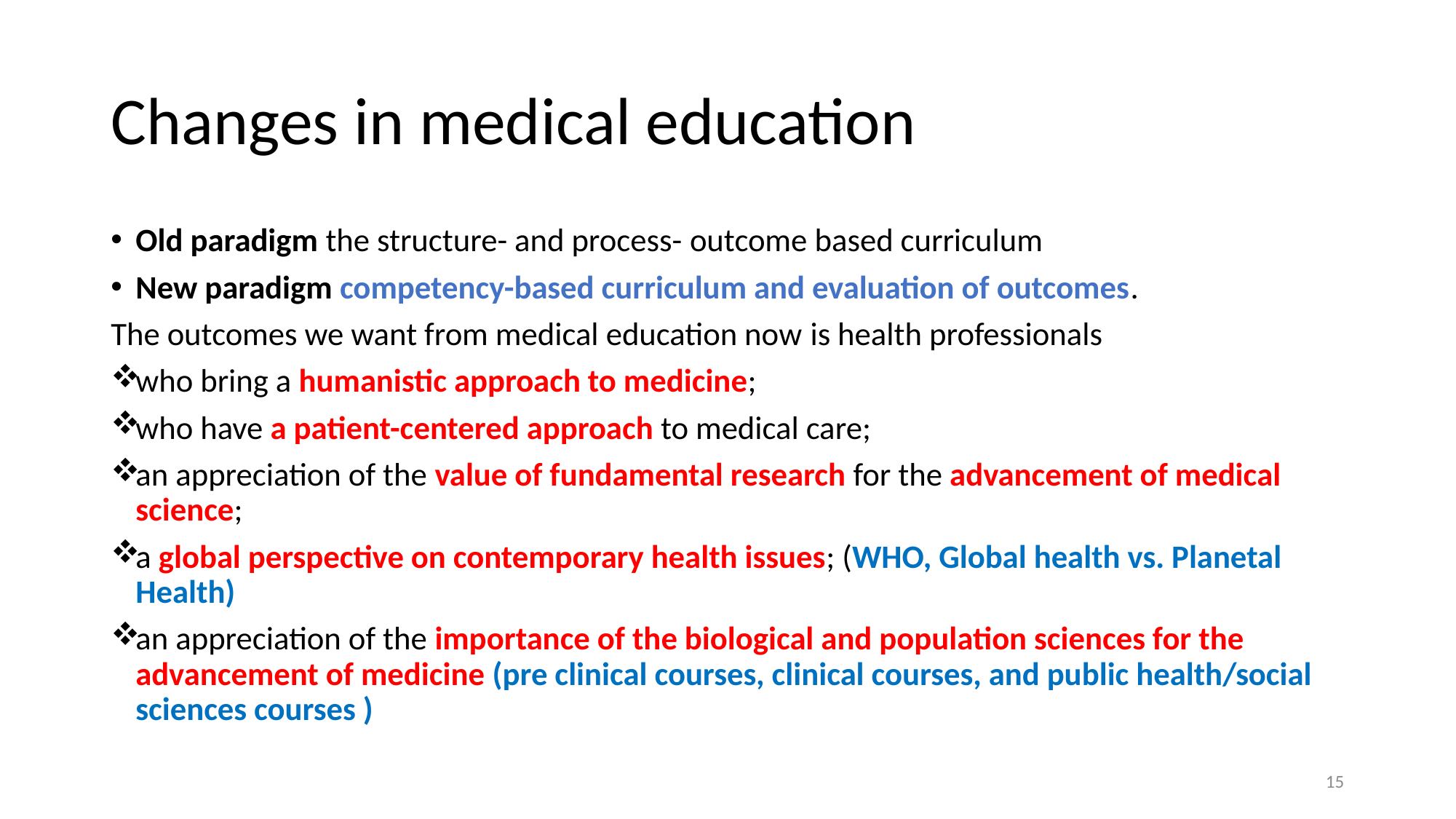

# Changes in medical education
Old paradigm the structure- and process- outcome based curriculum
New paradigm competency-based curriculum and evaluation of outcomes.
The outcomes we want from medical education now is health professionals
who bring a humanistic approach to medicine;
who have a patient-centered approach to medical care;
an appreciation of the value of fundamental research for the advancement of medical science;
a global perspective on contemporary health issues; (WHO, Global health vs. Planetal Health)
an appreciation of the importance of the biological and population sciences for the advancement of medicine (pre clinical courses, clinical courses, and public health/social sciences courses )
15